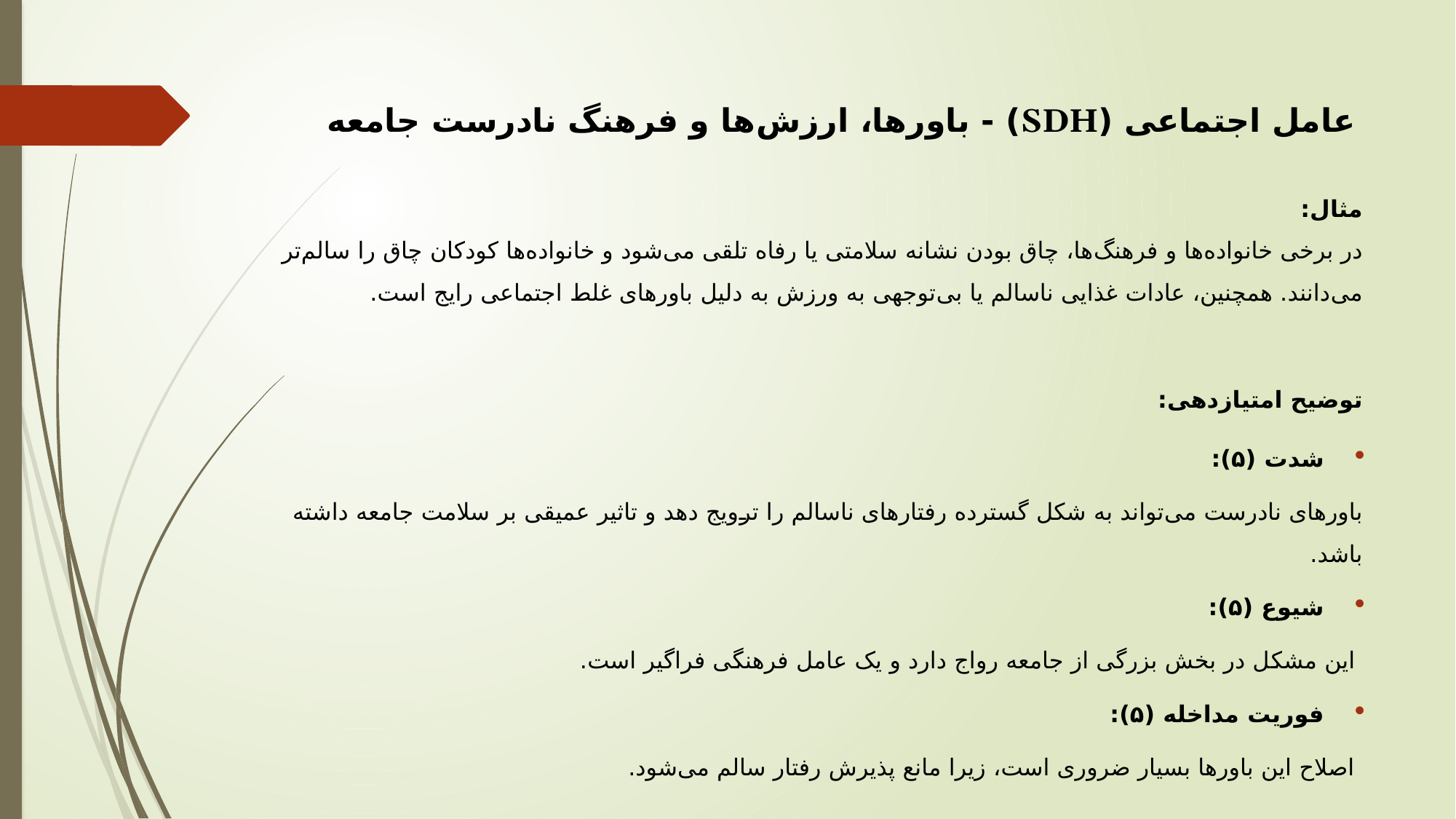

# عامل اجتماعی (SDH) - باورها، ارزش‌ها و فرهنگ نادرست جامعه
مثال:
در برخی خانواده‌ها و فرهنگ‌ها، چاق بودن نشانه سلامتی یا رفاه تلقی می‌شود و خانواده‌ها کودکان چاق را سالم‌تر می‌دانند. همچنین، عادات غذایی ناسالم یا بی‌توجهی به ورزش به دلیل باورهای غلط اجتماعی رایج است.

توضیح امتیازدهی:
شدت (۵):
باورهای نادرست می‌تواند به شکل گسترده رفتارهای ناسالم را ترویج دهد و تاثیر عمیقی بر سلامت جامعه داشته باشد.
شیوع (۵):
 این مشکل در بخش بزرگی از جامعه رواج دارد و یک عامل فرهنگی فراگیر است.
فوریت مداخله (۵):
 اصلاح این باورها بسیار ضروری است، زیرا مانع پذیرش رفتار سالم می‌شود.